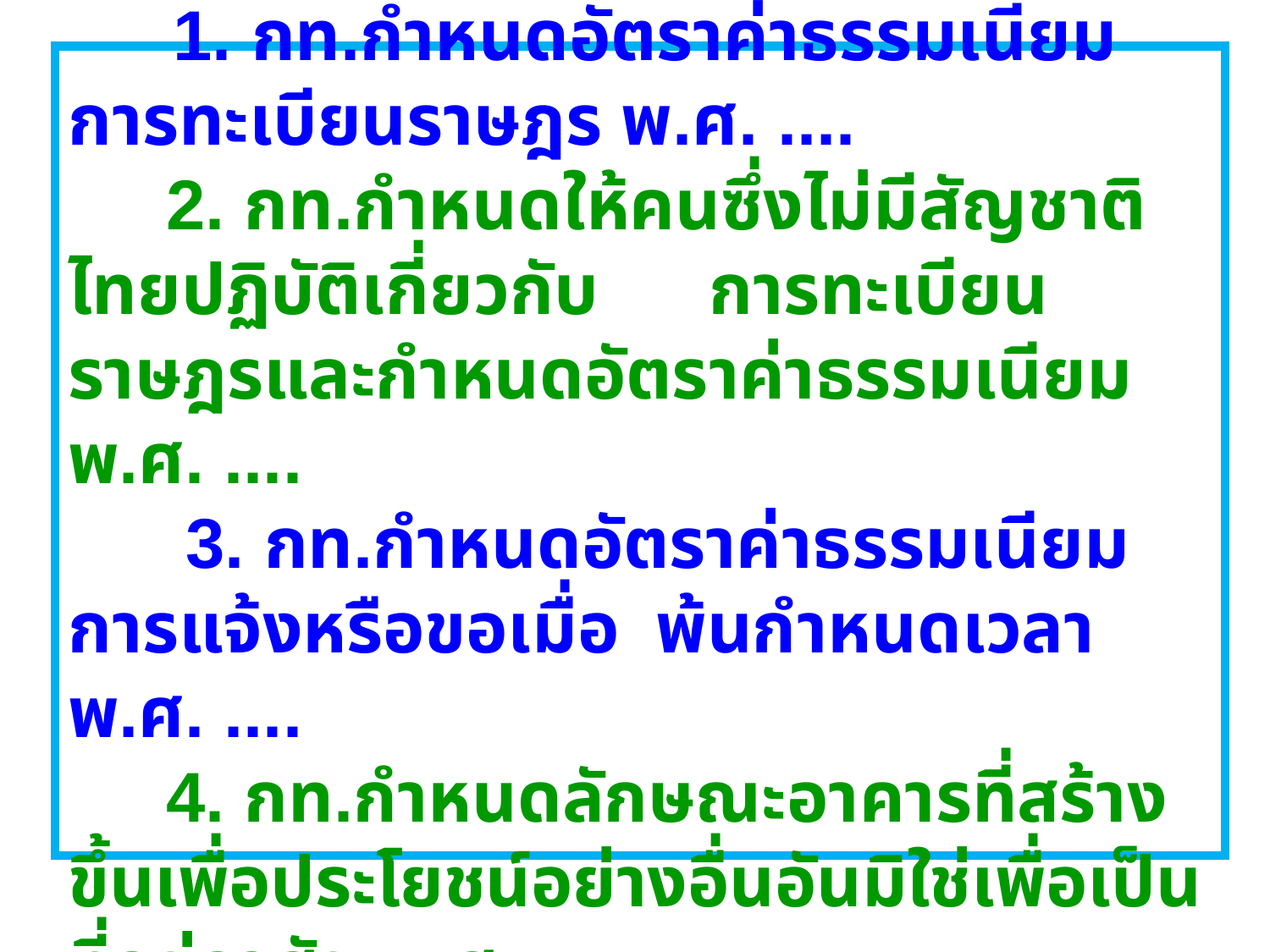

2.3 กฎกระทรวง  4 ฉบับ
      1. กท.กำหนดอัตราค่าธรรมเนียมการทะเบียนราษฎร พ.ศ. ....
     2. กท.กำหนดให้คนซึ่งไม่มีสัญชาติไทยปฏิบัติเกี่ยวกับ      การทะเบียนราษฎรและกำหนดอัตราค่าธรรมเนียม พ.ศ. ....
      3. กท.กำหนดอัตราค่าธรรมเนียมการแจ้งหรือขอเมื่อ  พ้นกำหนดเวลา พ.ศ. ....
     4. กท.กำหนดลักษณะอาคารที่สร้างขึ้นเพื่อประโยชน์อย่างอื่นอันมิใช่เพื่อเป็นที่อยู่อาศัย พ.ศ. ....